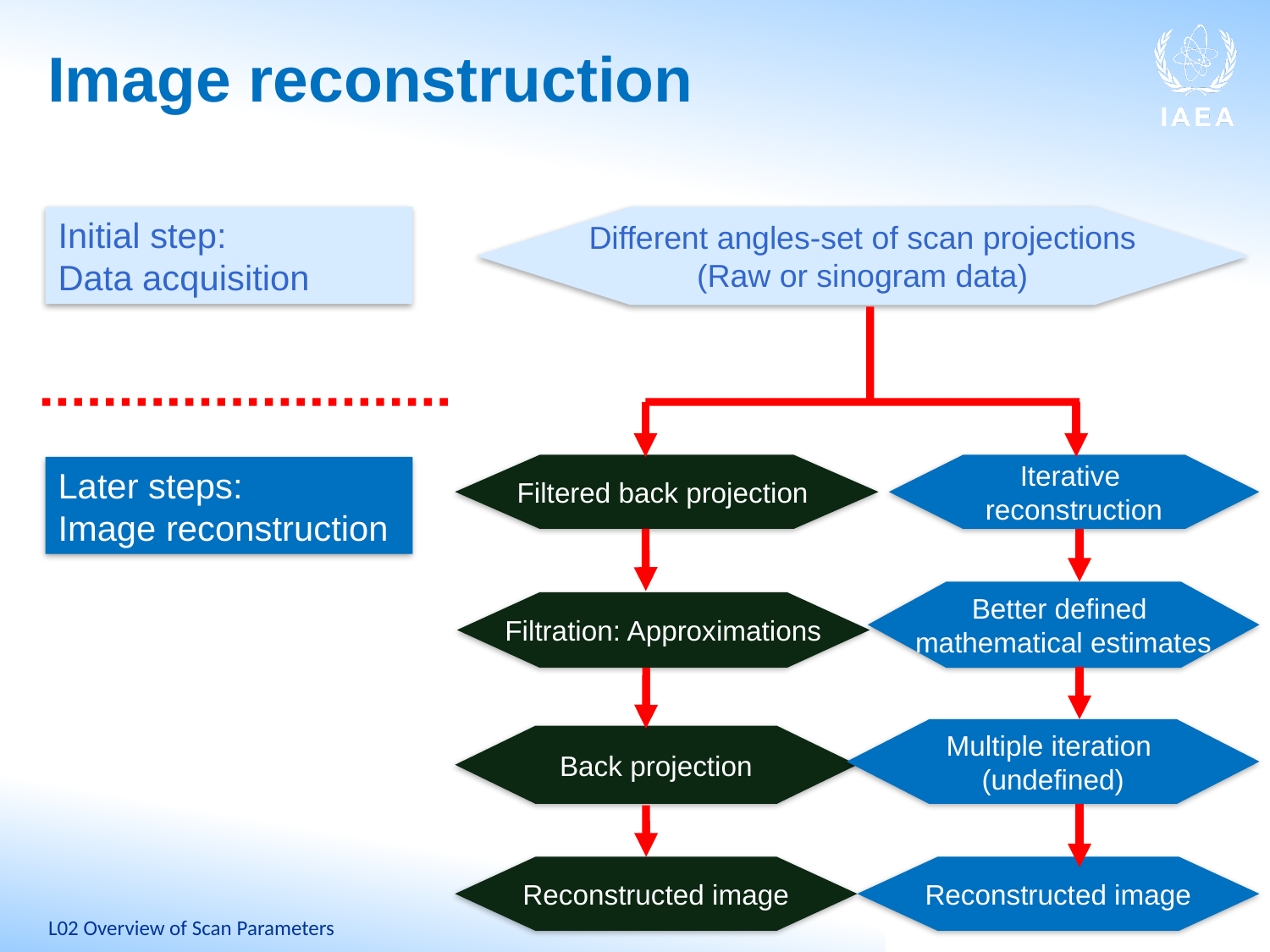

# Image reconstruction
Initial step:
Data acquisition
Different angles-set of scan projections
(Raw or sinogram data)

Filtered back projection
Iterative
reconstruction
Later steps:
Image reconstruction
Better defined
mathematical estimates
Filtration: Approximations
Multiple iteration
(undefined)
Back projection
Reconstructed image
Reconstructed image